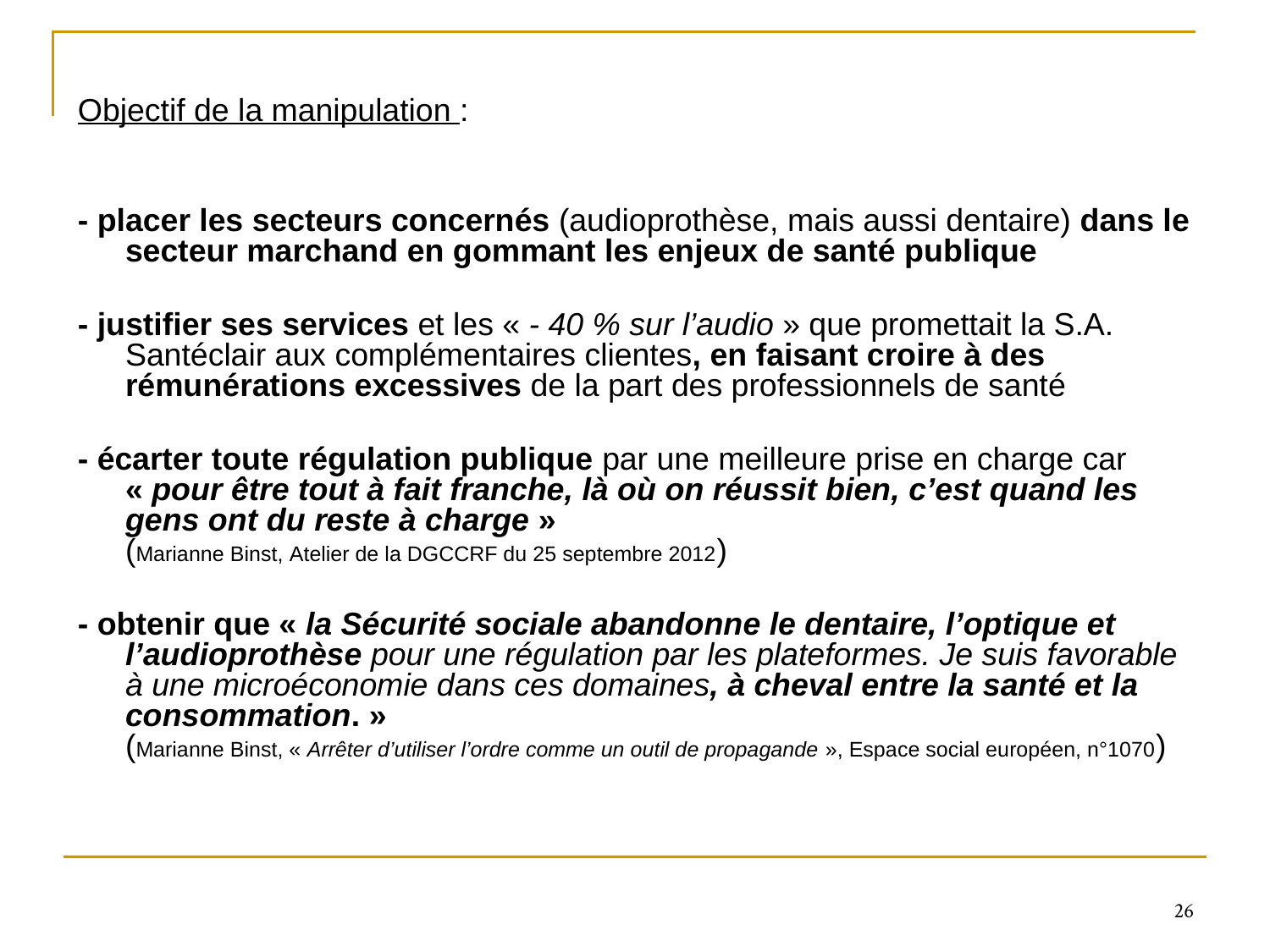

Objectif de la manipulation :

- placer les secteurs concernés (audioprothèse, mais aussi dentaire) dans le secteur marchand en gommant les enjeux de santé publique

- justifier ses services et les « - 40 % sur l’audio » que promettait la S.A. Santéclair aux complémentaires clientes, en faisant croire à des rémunérations excessives de la part des professionnels de santé

- écarter toute régulation publique par une meilleure prise en charge car « pour être tout à fait franche, là où on réussit bien, c’est quand les gens ont du reste à charge »
(Marianne Binst, Atelier de la DGCCRF du 25 septembre 2012)

- obtenir que « la Sécurité sociale abandonne le dentaire, l’optique et l’audioprothèse pour une régulation par les plateformes. Je suis favorable à une microéconomie dans ces domaines, à cheval entre la santé et la consommation. »
(Marianne Binst, « Arrêter d’utiliser l’ordre comme un outil de propagande », Espace social européen, n°1070)

26